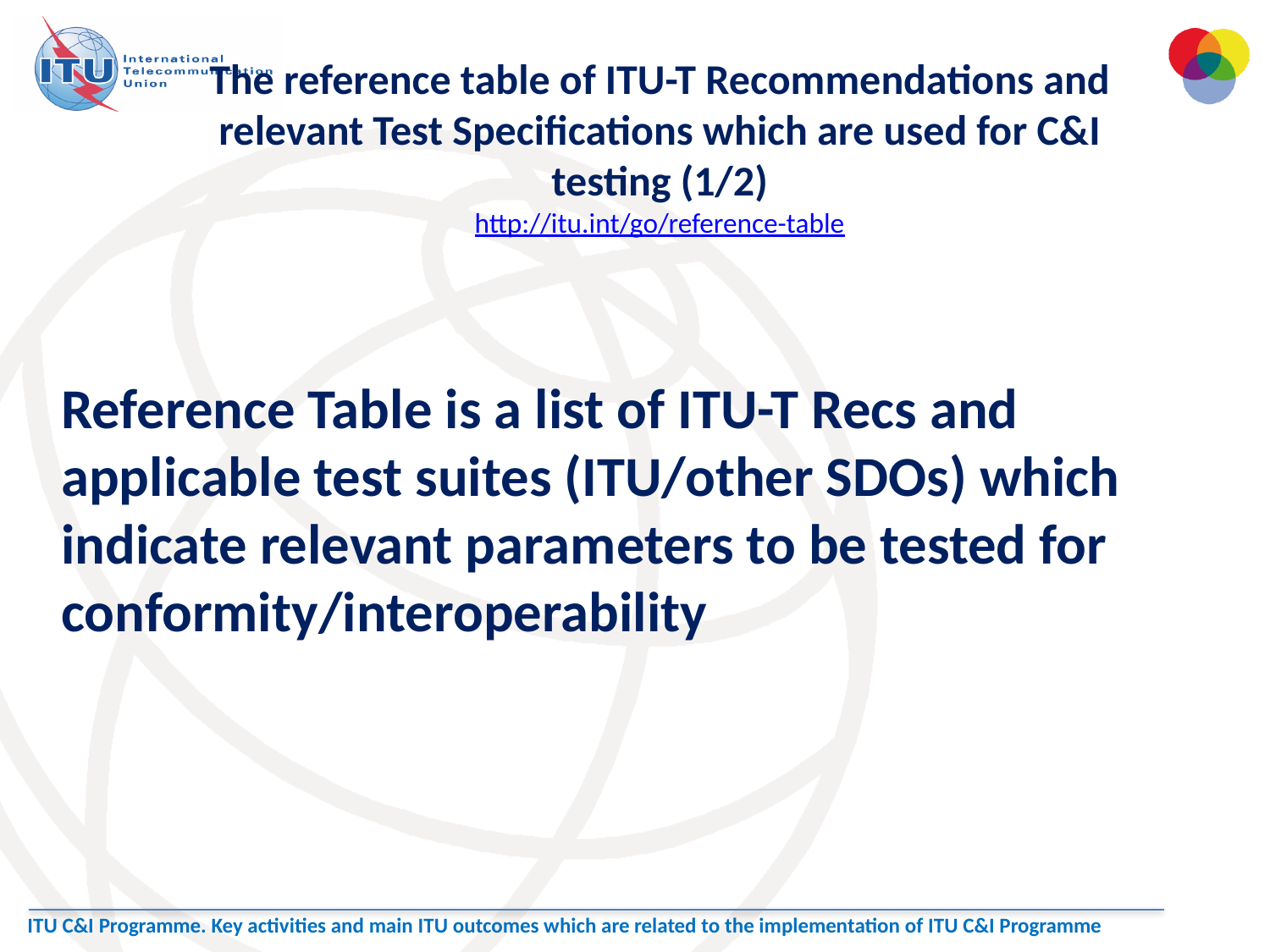

The reference table of ITU-T Recommendations and relevant Test Specifications which are used for C&I testing (1/2)
http://itu.int/go/reference-table
Reference Table is a list of ITU-T Recs and applicable test suites (ITU/other SDOs) which indicate relevant parameters to be tested for conformity/interoperability